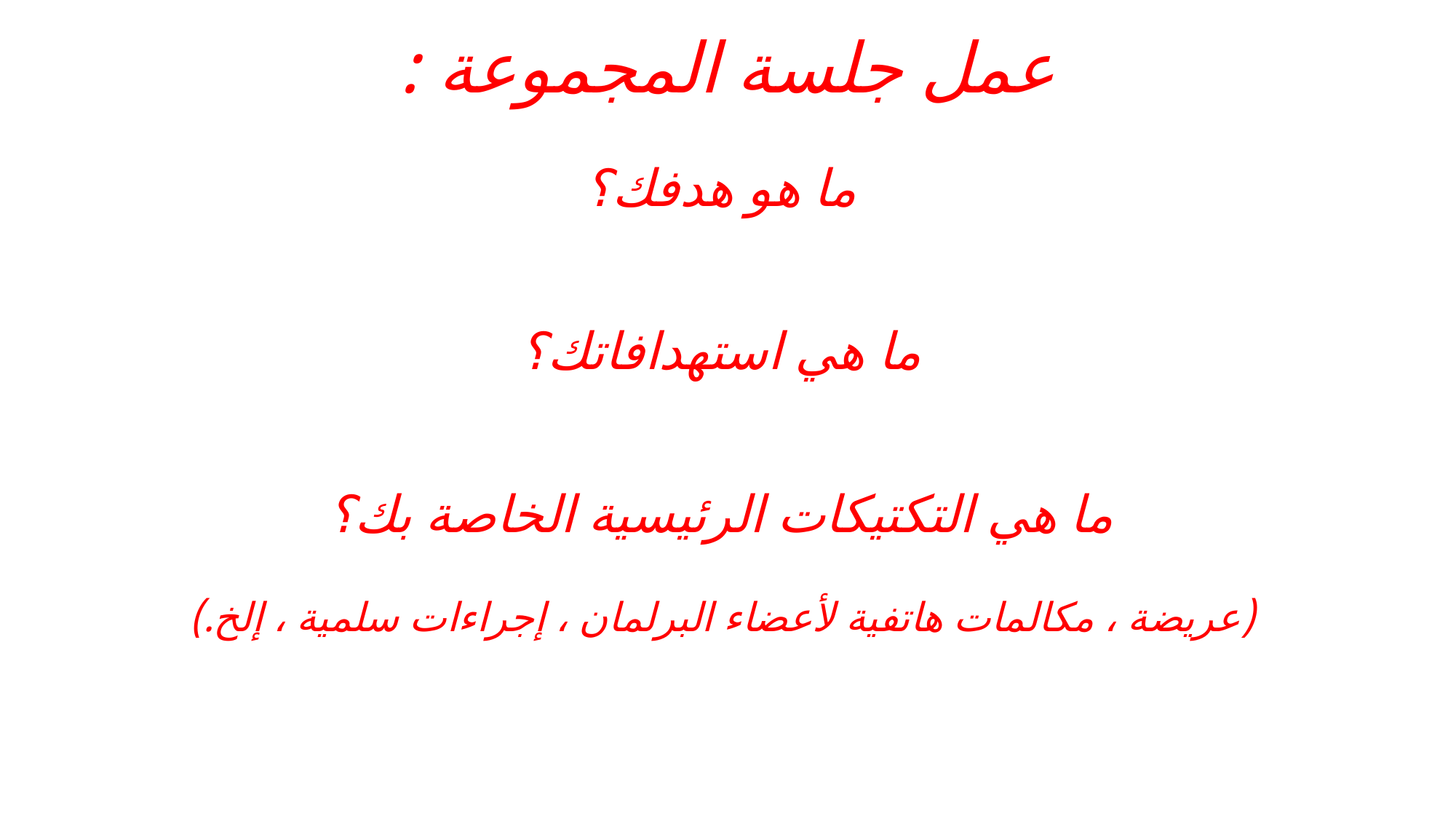

# عمل جلسة المجموعة :   ما هو هدفك؟ ما هي استهدافاتك؟ ما هي التكتيكات الرئيسية الخاصة بك؟ (عريضة ، مكالمات هاتفية لأعضاء البرلمان ، إجراءات سلمية ، إلخ.)